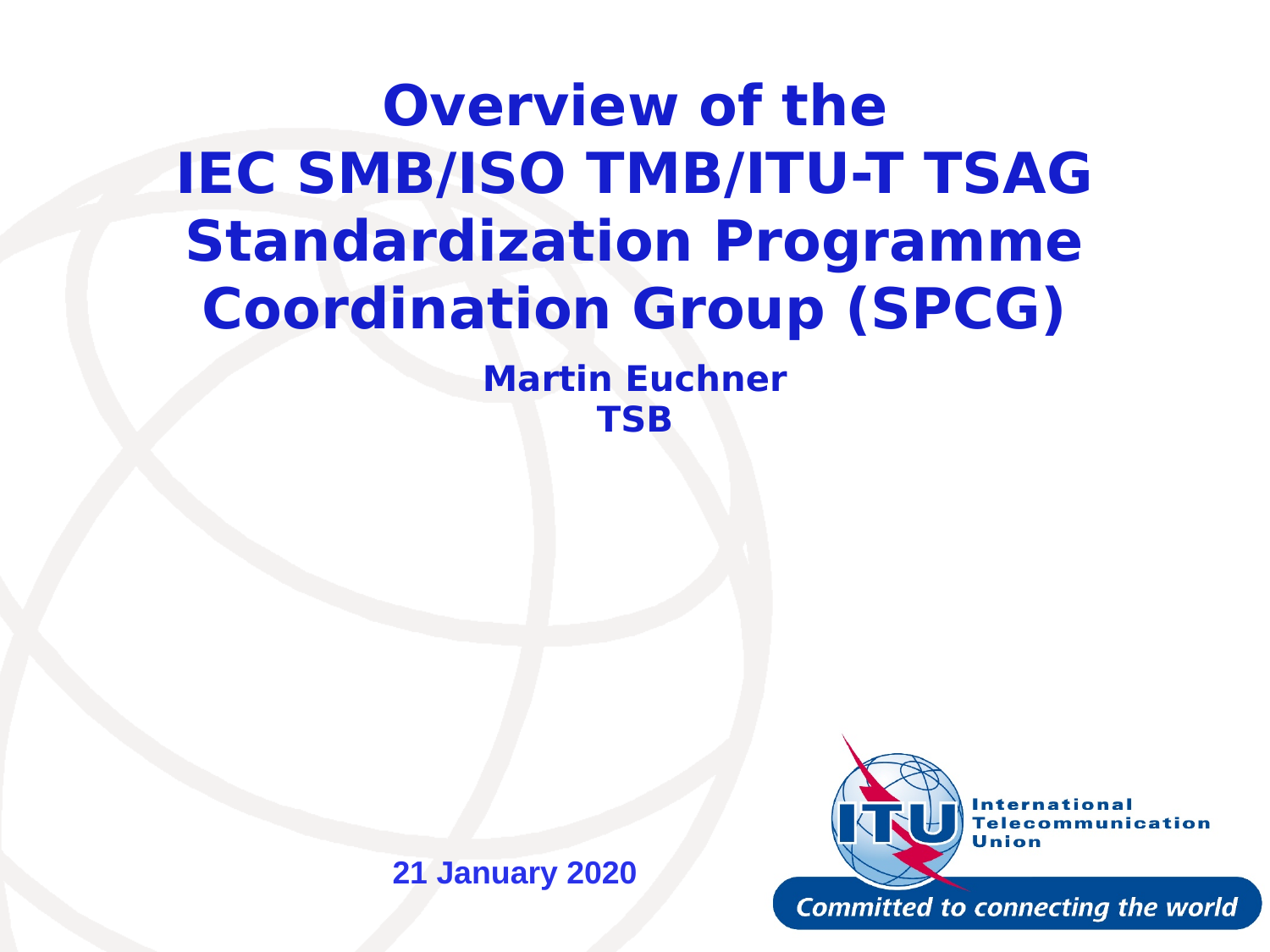

# Overview of the IEC SMB/ISO TMB/ITU-T TSAG Standardization Programme Coordination Group (SPCG)

Martin Euchner
TSB
21 January 2020